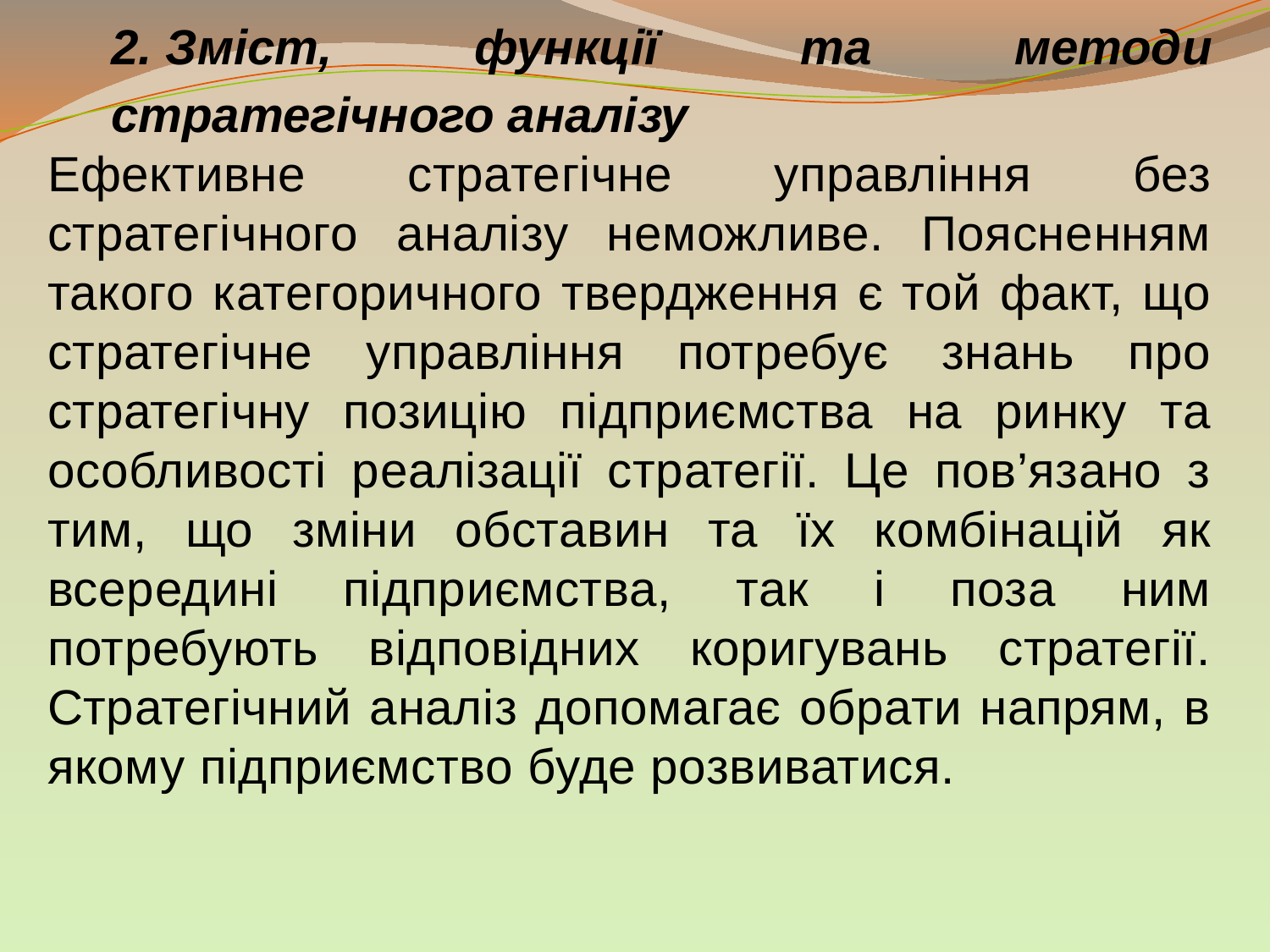

2. Зміст, функції та методи стратегічного аналізу
Ефективне стратегічне управління без стратегічного аналізу неможливе. Поясненням такого категоричного твердження є той факт, що стратегічне управління потребує знань про стратегічну позицію підприємства на ринку та особливості реалізації стратегії. Це пов’язано з тим, що зміни обставин та їх комбінацій як всередині підприємства, так і поза ним потребують відповідних коригувань стратегії. Стратегічний аналіз допомагає обрати напрям, в якому підприємство буде розвиватися.